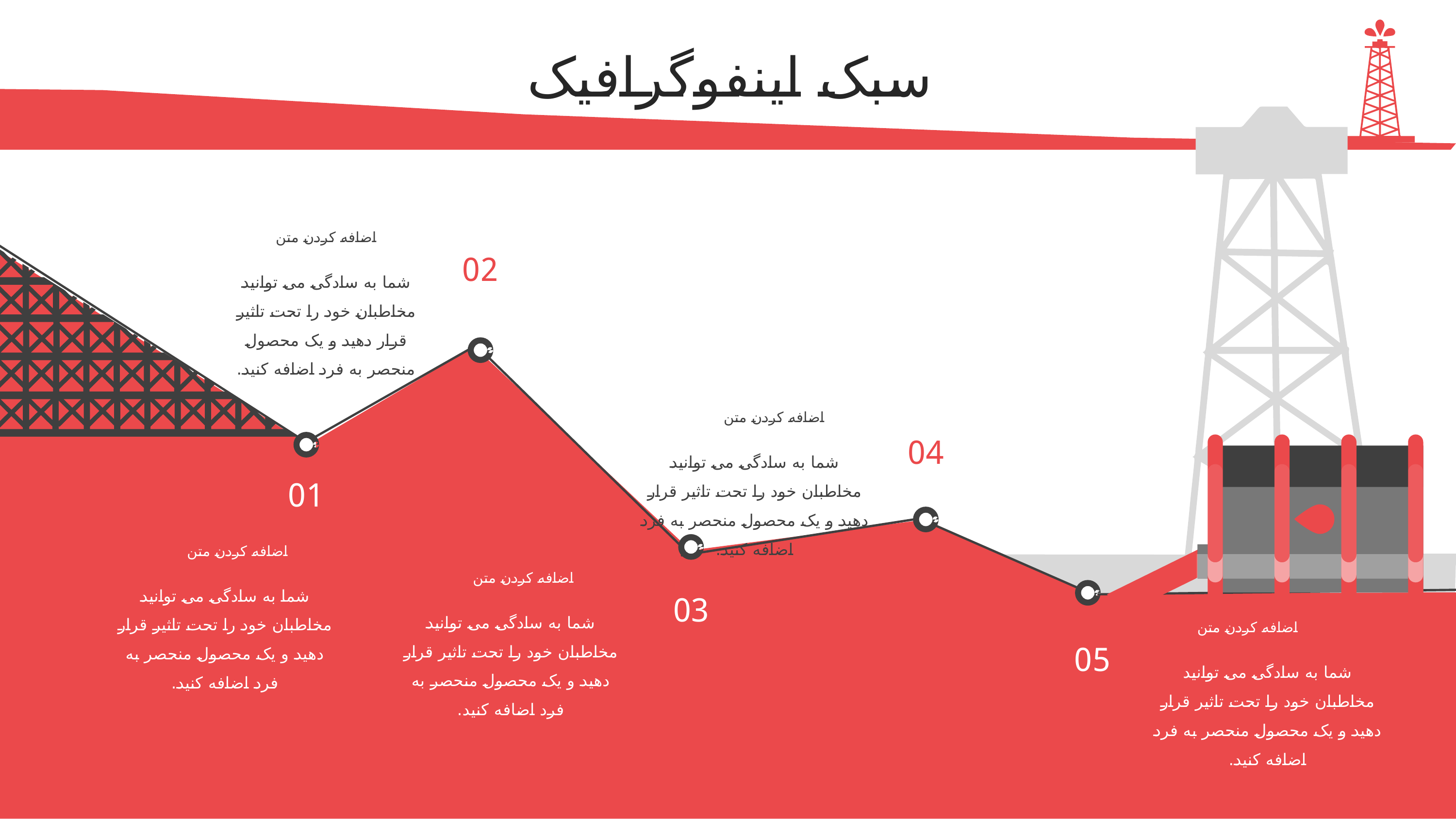

سبک اینفوگرافیک

اضافه کردن متن

02

شما به سادگی می توانید مخاطبان خود را تحت تاثیر قرار دهید و یک محصول منحصر به فرد اضافه کنید.

اضافه کردن متن

04

شما به سادگی می توانید مخاطبان خود را تحت تاثیر قرار دهید و یک محصول منحصر به فرد اضافه کنید.

01

اضافه کردن متن

اضافه کردن متن

شما به سادگی می توانید مخاطبان خود را تحت تاثیر قرار دهید و یک محصول منحصر به فرد اضافه کنید.

03

شما به سادگی می توانید مخاطبان خود را تحت تاثیر قرار دهید و یک محصول منحصر به فرد اضافه کنید.
اضافه کردن متن
05
شما به سادگی می توانید مخاطبان خود را تحت تاثیر قرار دهید و یک محصول منحصر به فرد اضافه کنید.